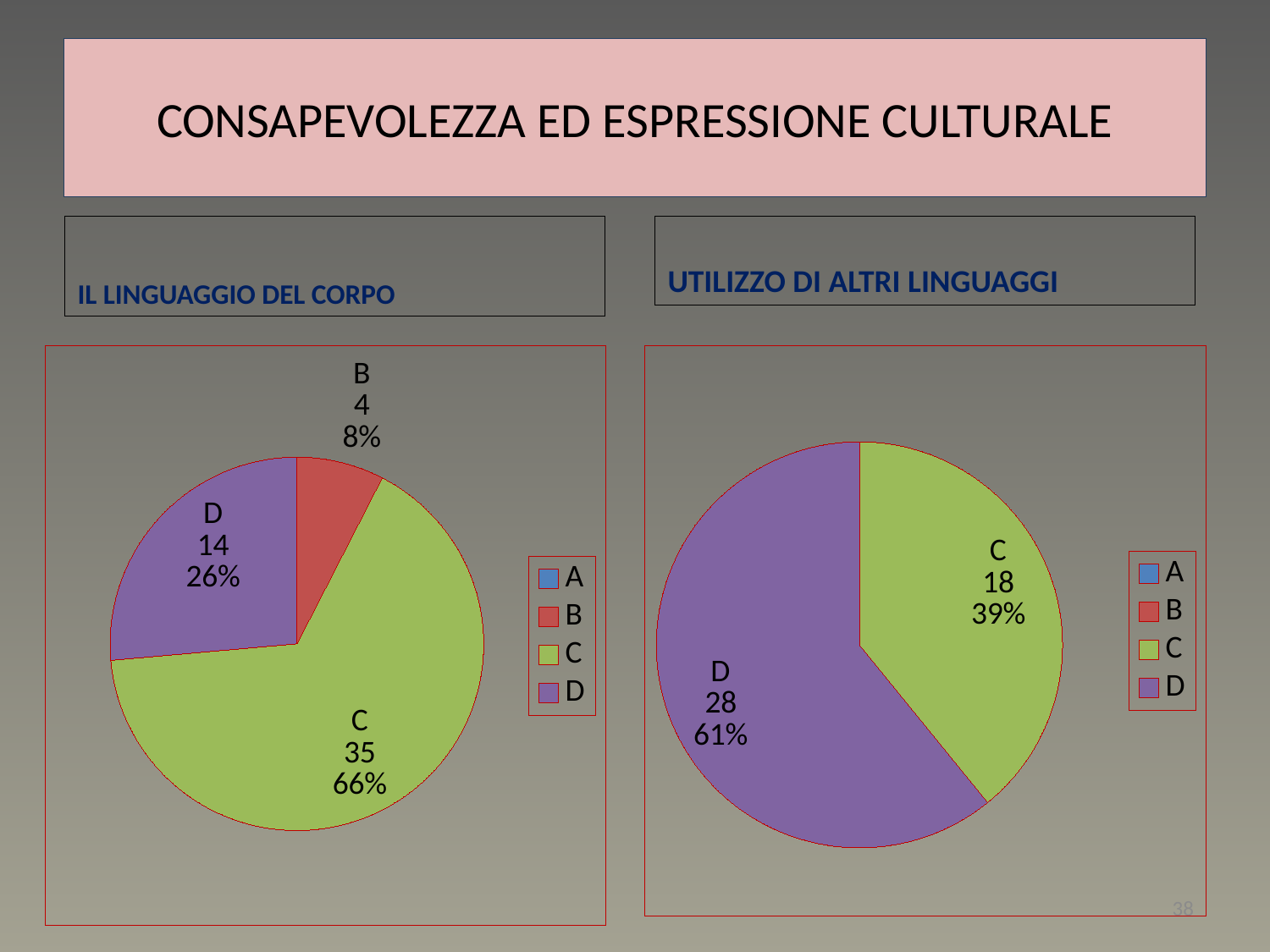

# CONSAPEVOLEZZA ED ESPRESSIONE CULTURALE
IL LINGUAGGIO DEL CORPO
UTILIZZO DI ALTRI LINGUAGGI

### Chart

| Category | Vendite |
|---|---|
| A | 0.0 |
| B | 4.0 |
| C | 35.0 |
| D | 14.0 |

### Chart

| Category | Vendite |
|---|---|
| A | 0.0 |
| B | 0.0 |
| C | 18.0 |
| D | 28.0 |
38